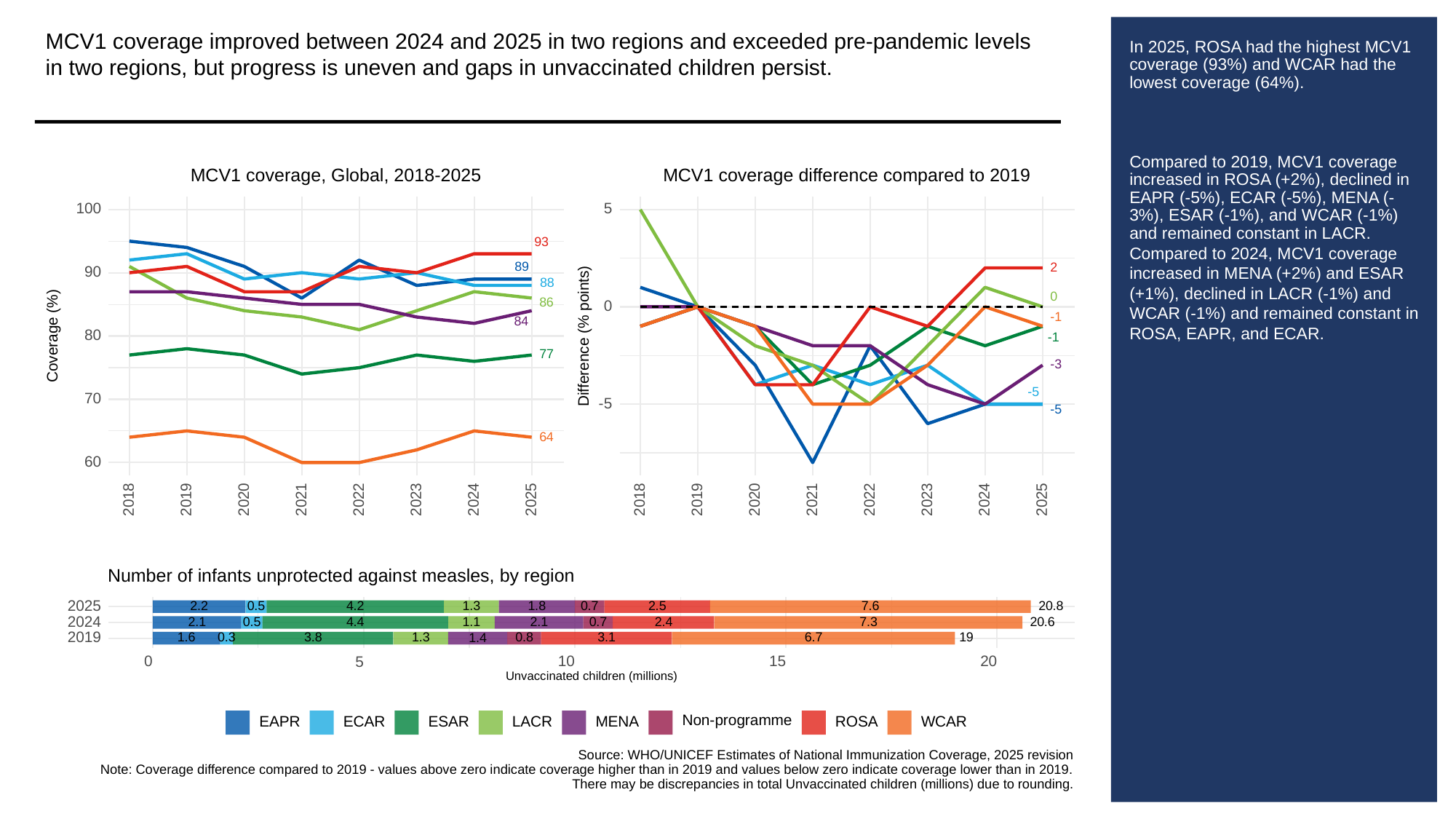

MCV1 coverage improved between 2024 and 2025 in two regions and exceeded pre-pandemic levels in two regions, but progress is uneven and gaps in unvaccinated children persist.
# In 2025, ROSA had the highest MCV1 coverage (93%) and WCAR had the lowest coverage (64%).

Compared to 2019, MCV1 coverage increased in ROSA (+2%), declined in EAPR (-5%), ECAR (-5%), MENA (-3%), ESAR (-1%), and WCAR (-1%) and remained constant in LACR.
Compared to 2024, MCV1 coverage increased in MENA (+2%) and ESAR (+1%), declined in LACR (-1%) and WCAR (-1%) and remained constant in ROSA, EAPR, and ECAR.

MCV1 coverage, Global, 2018-2025
MCV1 coverage difference compared to 2019

100
5

93

89
2

90

88

0
86
0

-1
84
Coverage (%)
Difference (% points)
80
-1

77

-3

-5
70
-5

-5

64

60

2023
2023
2018
2019
2020
2021
2022
2024
2025
2018
2019
2020
2021
2022
2024
2025
Number of infants unprotected against measles, by region

2025
1.3
0.5
1.8
0.7
2.5
7.6
20.8
2.2
4.2

2024
7.3
0.5
0.7
20.6
2.1
1.1
2.1
2.4
4.4

2019
0.3
3.8
1.3
3.1
1.6
0.8
6.7
19
1.4

0
10
15
20
5
Unvaccinated children (millions)

Non-programme
ROSA
ECAR
ESAR
LACR
WCAR
EAPR
MENA
Source: WHO/UNICEF Estimates of National Immunization Coverage, 2025 revision
Note: Coverage difference compared to 2019 - values above zero indicate coverage higher than in 2019 and values below zero indicate coverage lower than in 2019.
There may be discrepancies in total Unvaccinated children (millions) due to rounding.